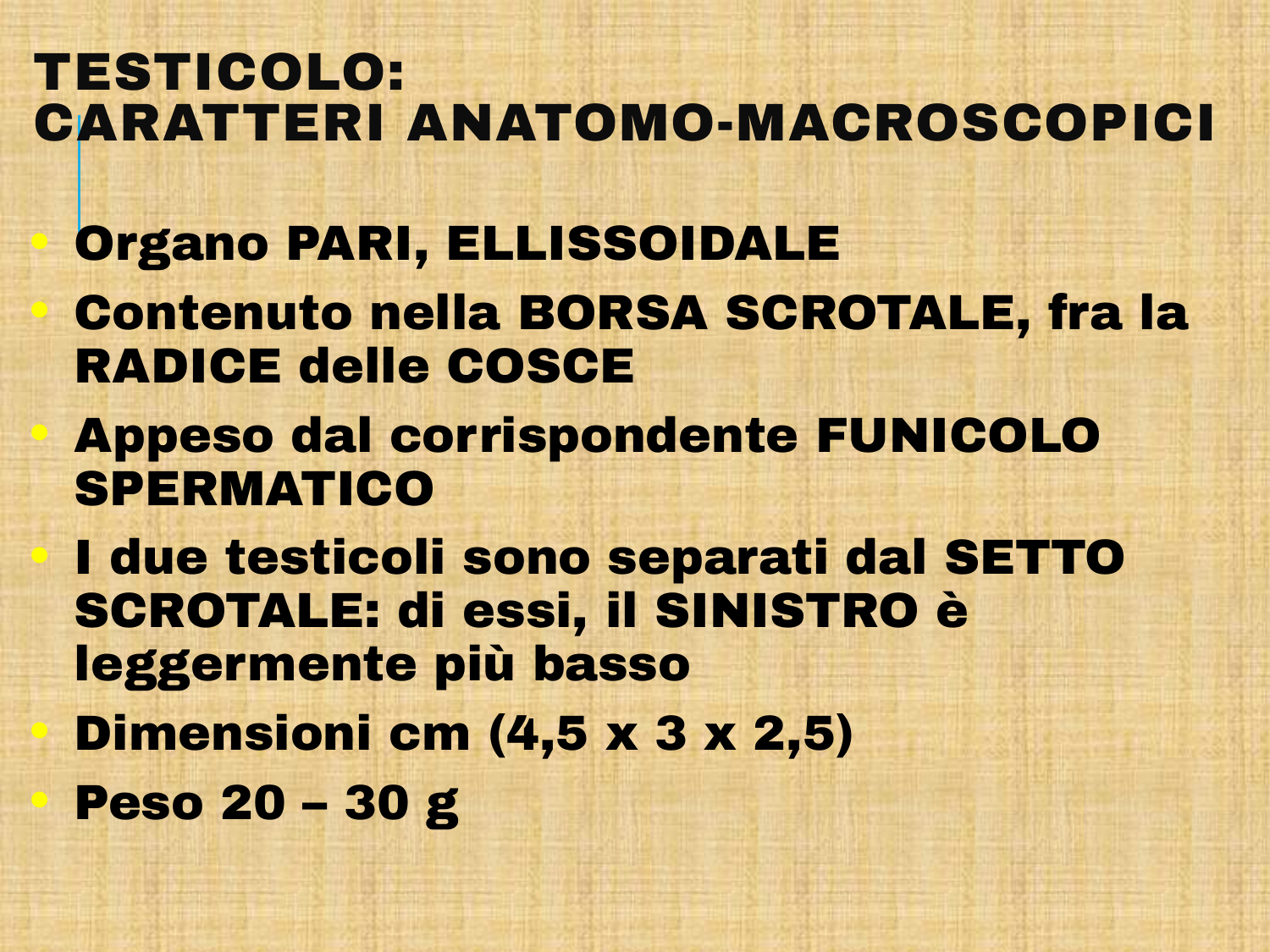

# TESTICOLO: CARATTERI ANATOMO-MACROSCOPICI
Organo PARI, ELLISSOIDALE
Contenuto nella BORSA SCROTALE, fra la RADICE delle COSCE
Appeso dal corrispondente FUNICOLO SPERMATICO
I due testicoli sono separati dal SETTO SCROTALE: di essi, il SINISTRO è leggermente più basso
Dimensioni cm (4,5 x 3 x 2,5)
Peso 20 – 30 g